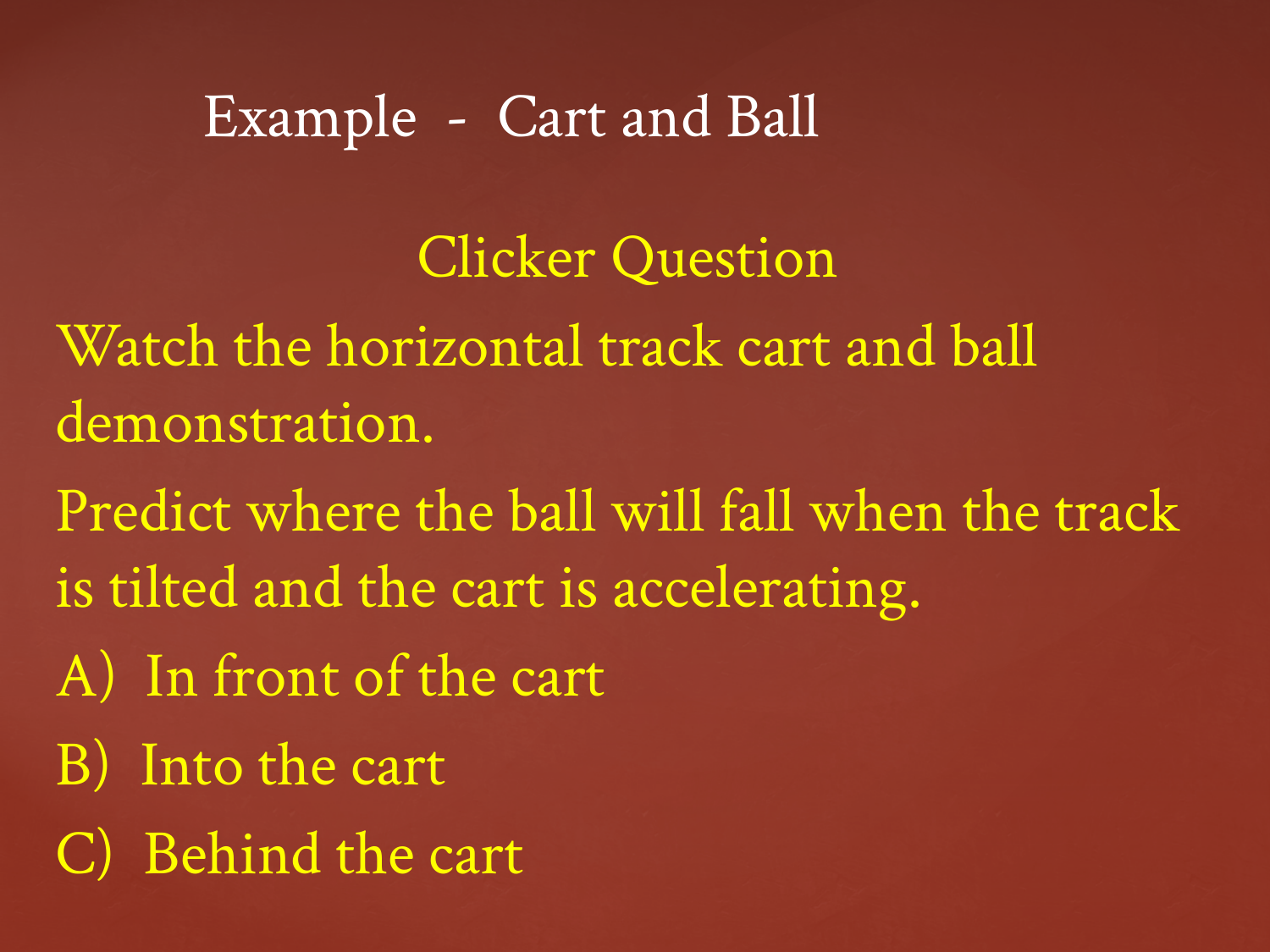

Example  -  Cart and Ball
Clicker Question
Watch the horizontal track cart and ball demonstration.
Predict where the ball will fall when the track is tilted and the cart is accelerating.
A)  In front of the cart
B)  Into the cart
C)  Behind the cart